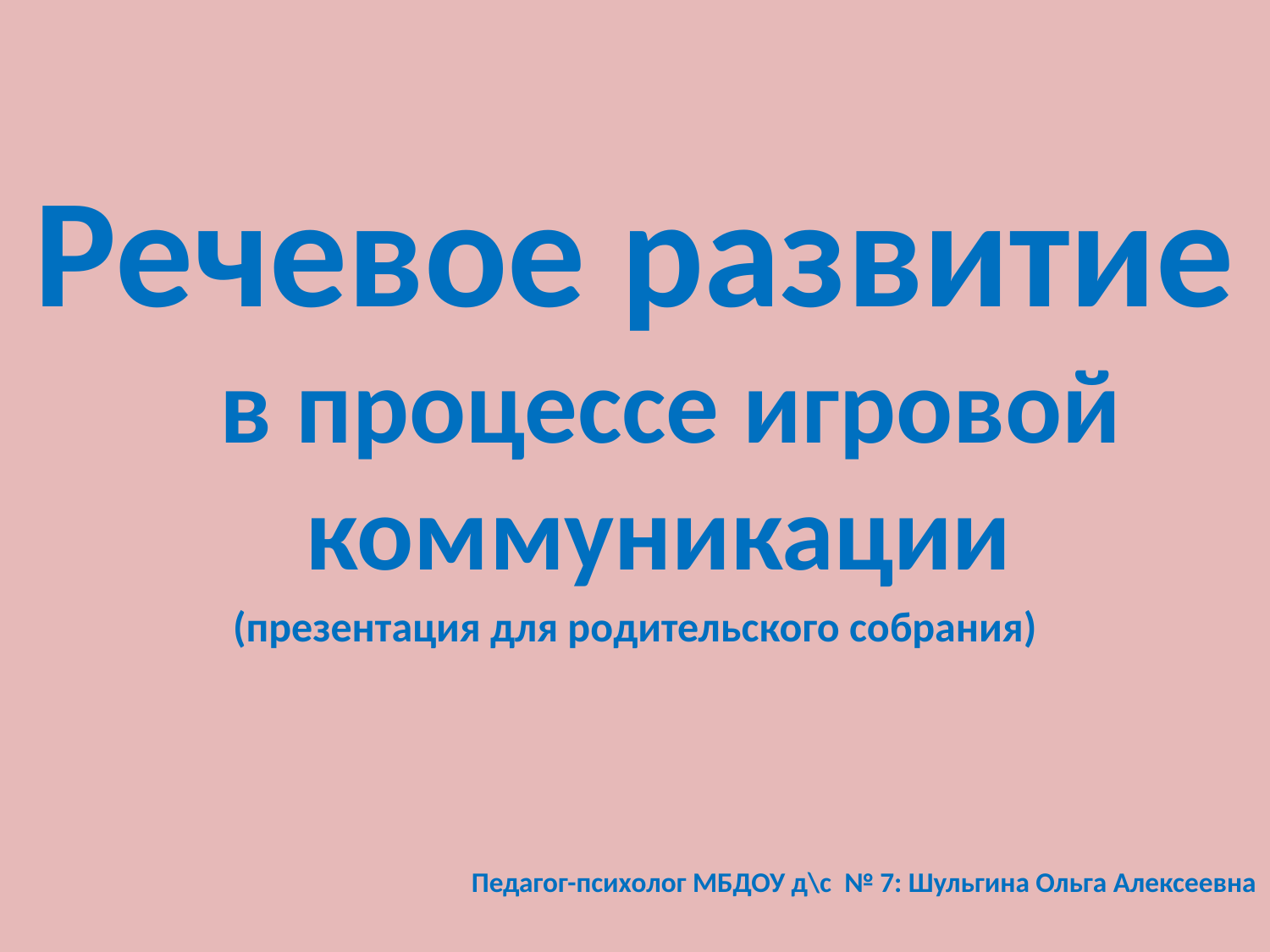

Речевое развитие
 в процессе игровой коммуникации
(презентация для родительского собрания)

Педагог-психолог МБДОУ д\с  № 7: Шульгина Ольга Алексеевна
#